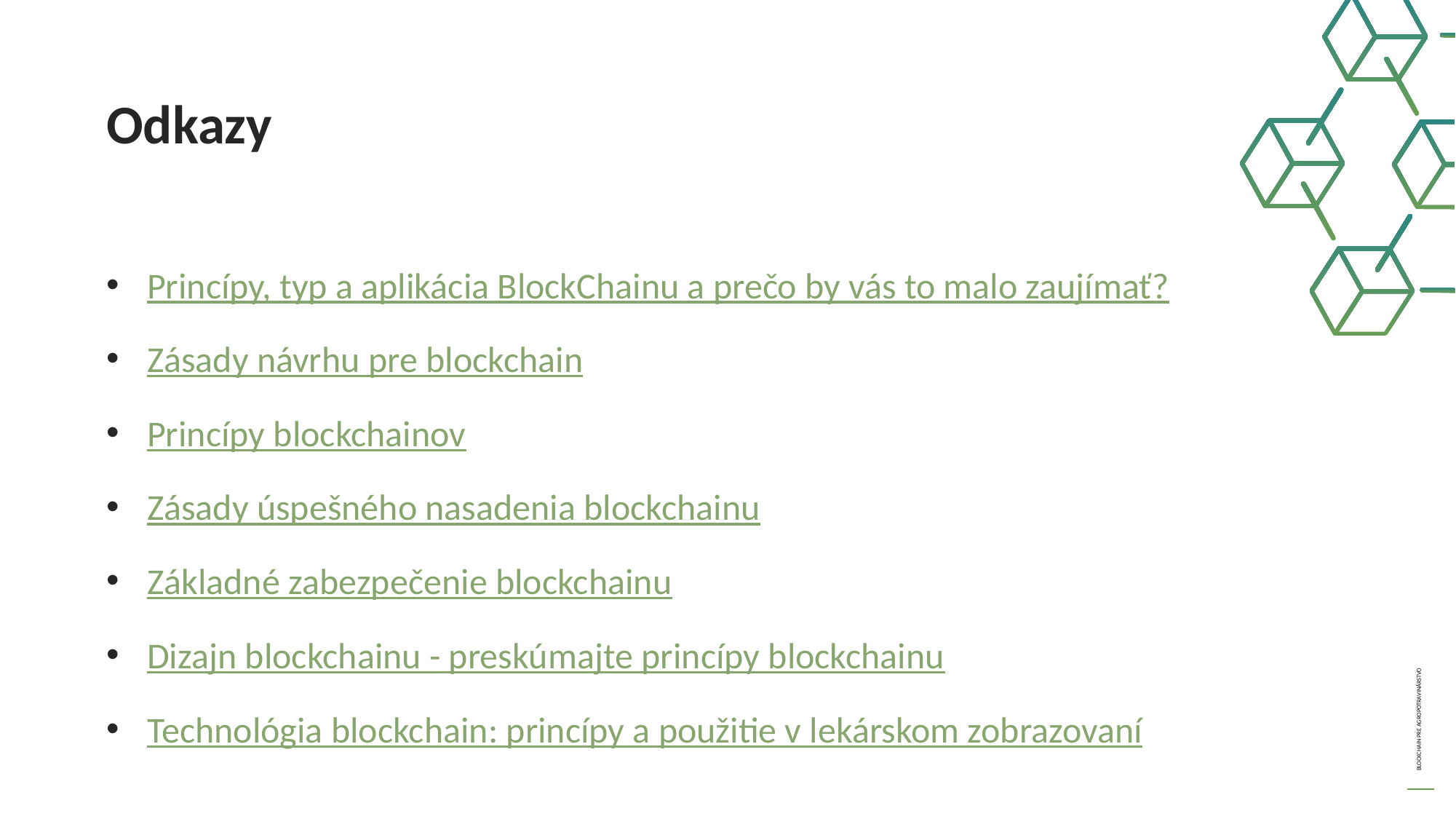

Odkazy
Princípy, typ a aplikácia BlockChainu a prečo by vás to malo zaujímať?
Zásady návrhu pre blockchain
Princípy blockchainov
Zásady úspešného nasadenia blockchainu
Základné zabezpečenie blockchainu
Dizajn blockchainu - preskúmajte princípy blockchainu
Technológia blockchain: princípy a použitie v lekárskom zobrazovaní